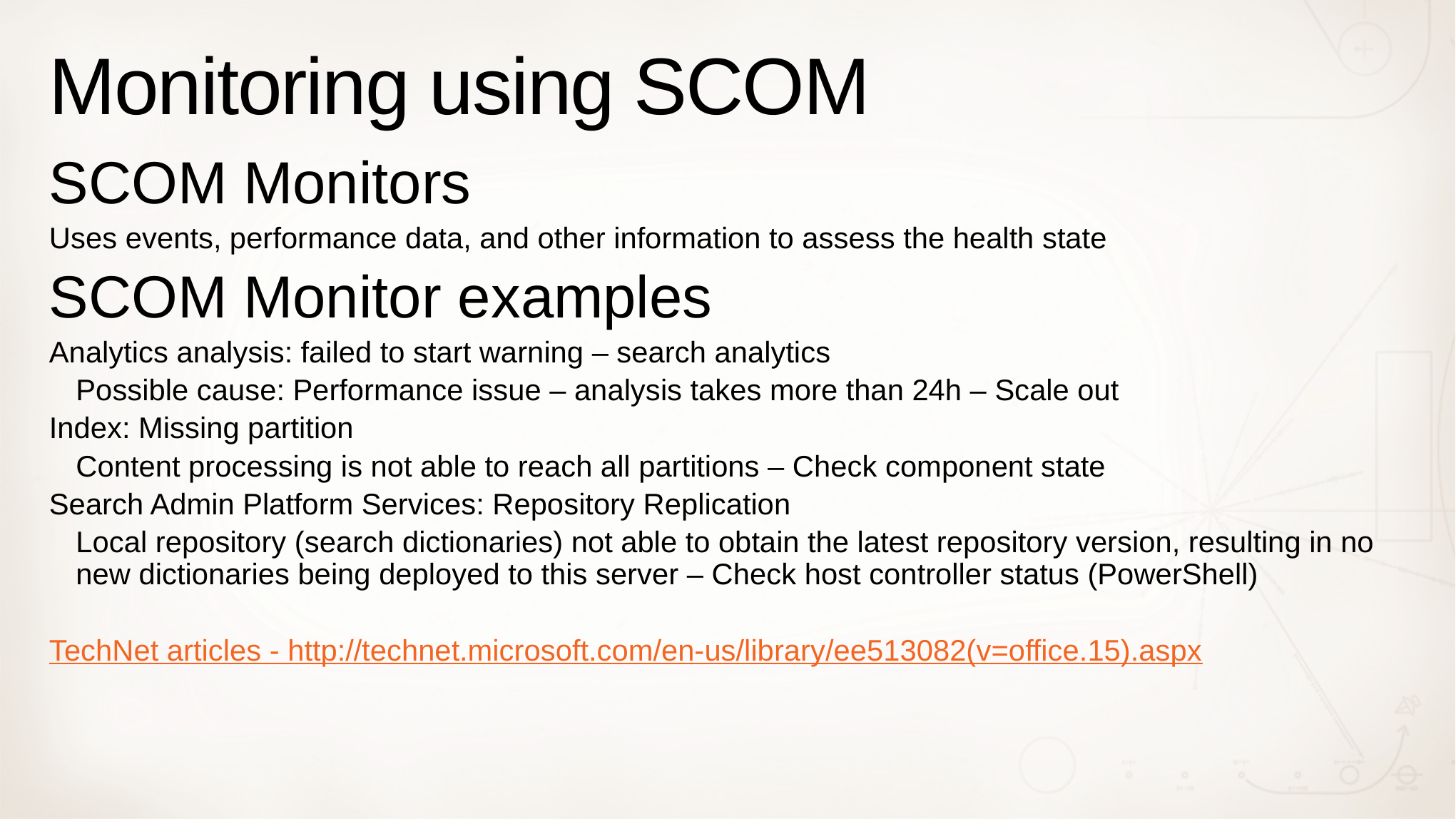

# Monitoring using SCOM
SCOM Monitors
Uses events, performance data, and other information to assess the health state
SCOM Monitor examples
Analytics analysis: failed to start warning – search analytics
Possible cause: Performance issue – analysis takes more than 24h – Scale out
Index: Missing partition
Content processing is not able to reach all partitions – Check component state
Search Admin Platform Services: Repository Replication
Local repository (search dictionaries) not able to obtain the latest repository version, resulting in no new dictionaries being deployed to this server – Check host controller status (PowerShell)

TechNet articles - http://technet.microsoft.com/en-us/library/ee513082(v=office.15).aspx